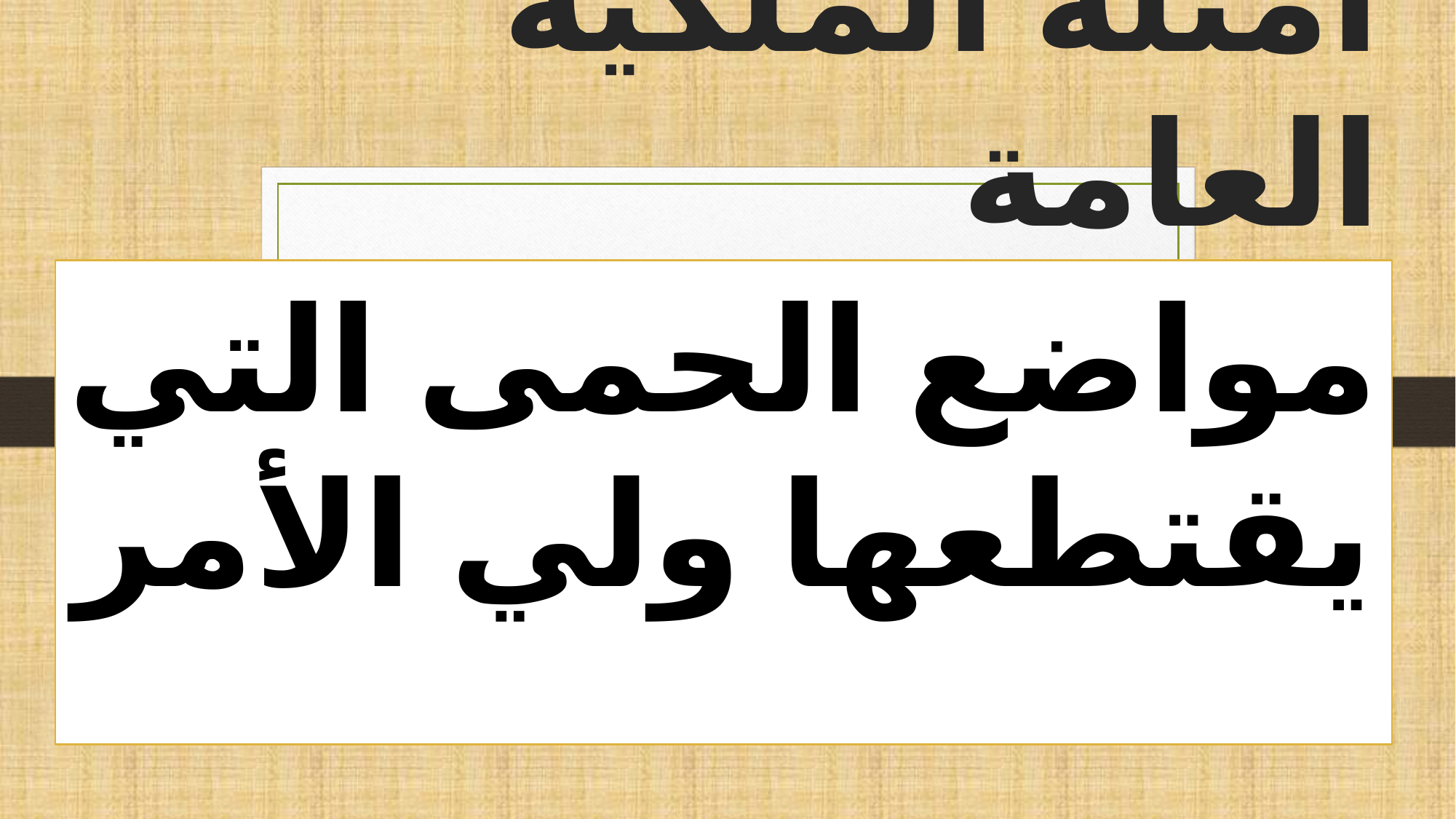

# أمثلة الملكية العامة
مواضع الحمى التي يقتطعها ولي الأمر